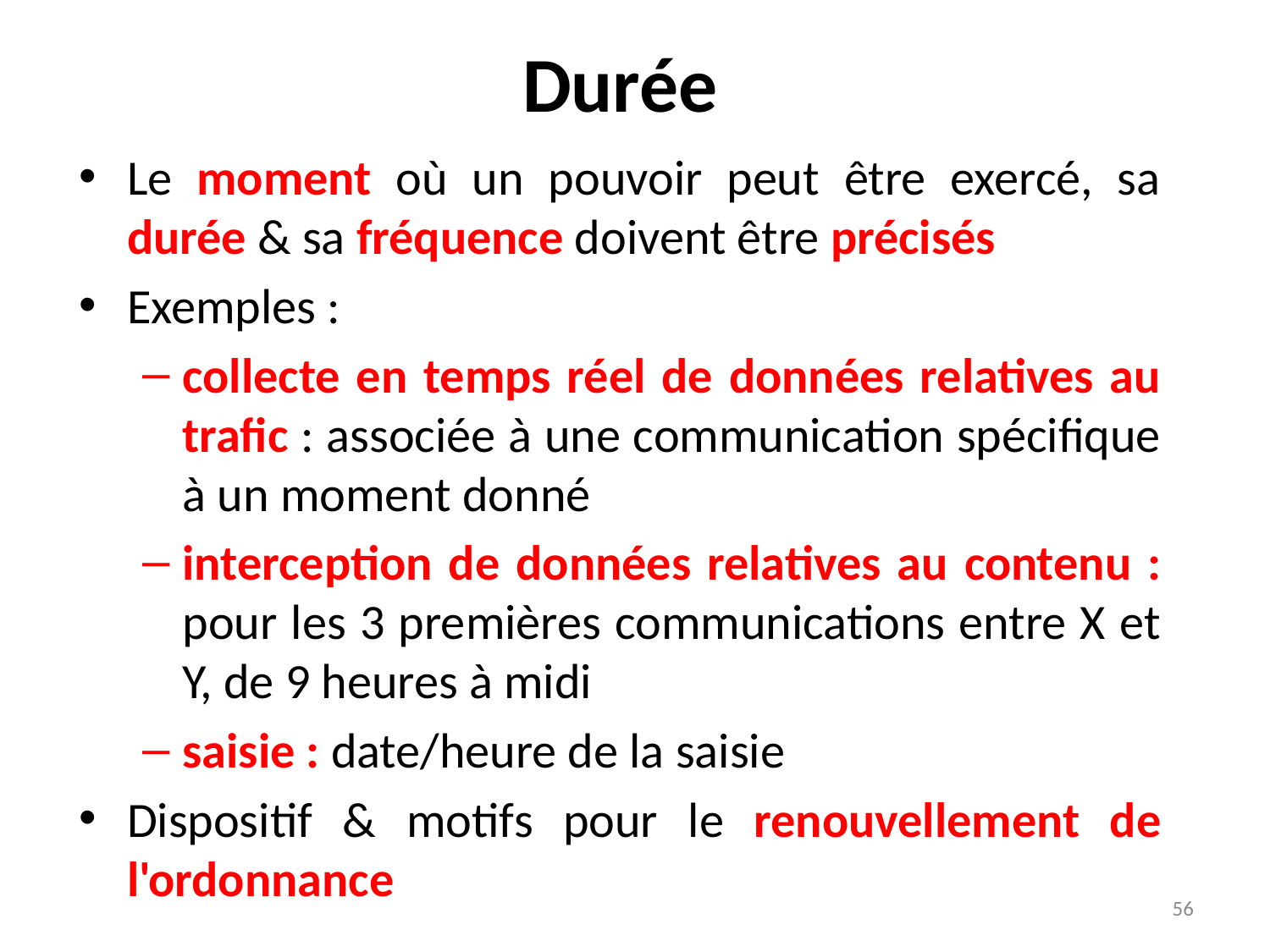

# Durée
Le moment où un pouvoir peut être exercé, sa durée & sa fréquence doivent être précisés
Exemples :
collecte en temps réel de données relatives au trafic : associée à une communication spécifique à un moment donné
interception de données relatives au contenu : pour les 3 premières communications entre X et Y, de 9 heures à midi
saisie : date/heure de la saisie
Dispositif & motifs pour le renouvellement de l'ordonnance
56